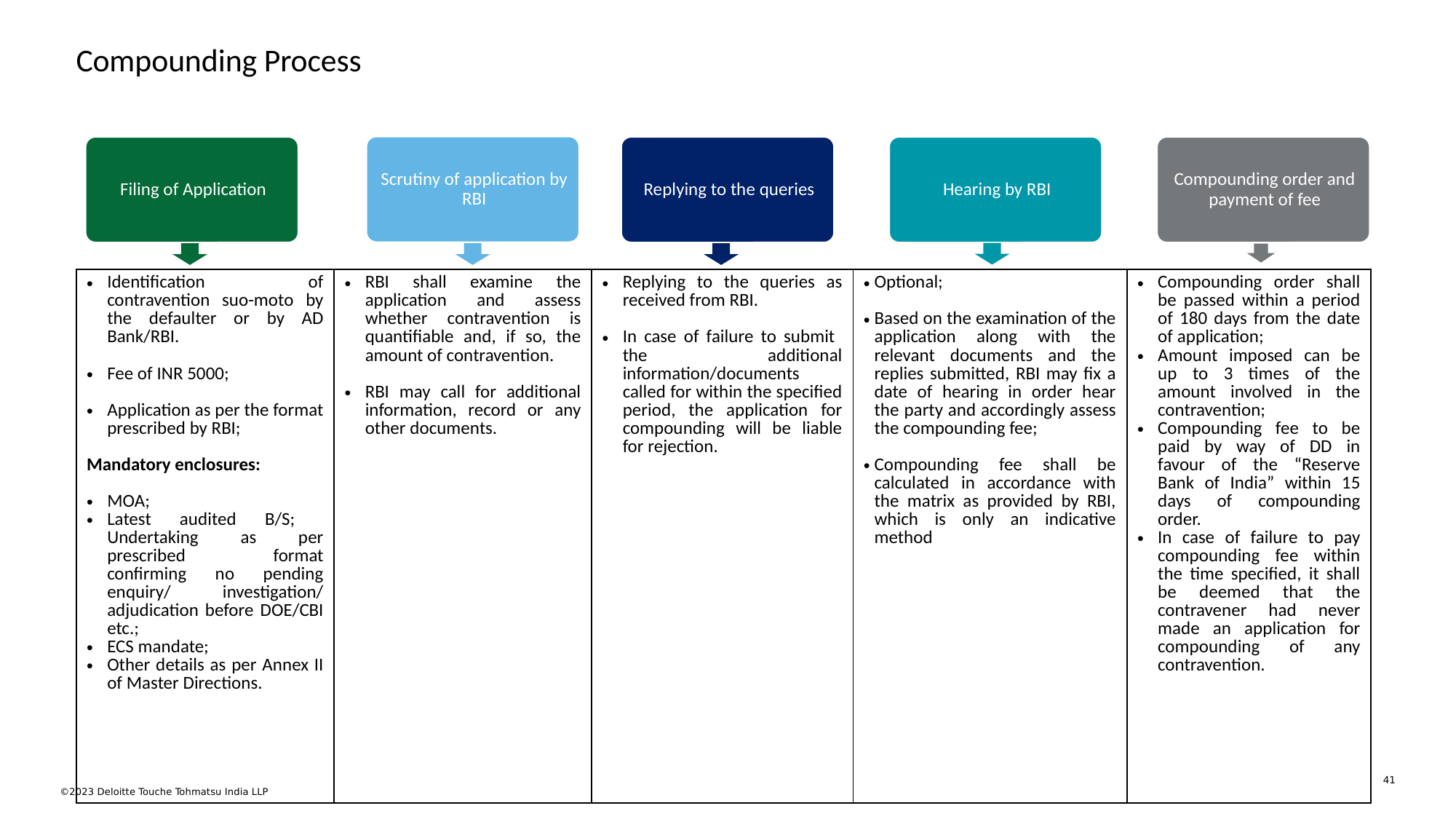

Compounding Process
Filing of Application
Scrutiny of application by RBI
Replying to the queries
Hearing by RBI
Compounding order and payment of fee

| Identification of contravention suo-moto by the defaulter or by AD Bank/RBI. Fee of INR 5000; Application as per the format prescribed by RBI; Mandatory enclosures: MOA; Latest audited B/S; Undertaking as per prescribed format confirming no pending enquiry/ investigation/ adjudication before DOE/CBI etc.; ECS mandate; Other details as per Annex II of Master Directions. | RBI shall examine the application and assess whether contravention is quantifiable and, if so, the amount of contravention. RBI may call for additional information, record or any other documents. | Replying to the queries as received from RBI. In case of failure to submit the additional information/documents called for within the specified period, the application for compounding will be liable for rejection. | Optional; Based on the examination of the application along with the relevant documents and the replies submitted, RBI may fix a date of hearing in order hear the party and accordingly assess the compounding fee; Compounding fee shall be calculated in accordance with the matrix as provided by RBI, which is only an indicative method | Compounding order shall be passed within a period of 180 days from the date of application; Amount imposed can be up to 3 times of the amount involved in the contravention; Compounding fee to be paid by way of DD in favour of the “Reserve Bank of India” within 15 days of compounding order. In case of failure to pay compounding fee within the time specified, it shall be deemed that the contravener had never made an application for compounding of any contravention. |
| --- | --- | --- | --- | --- |